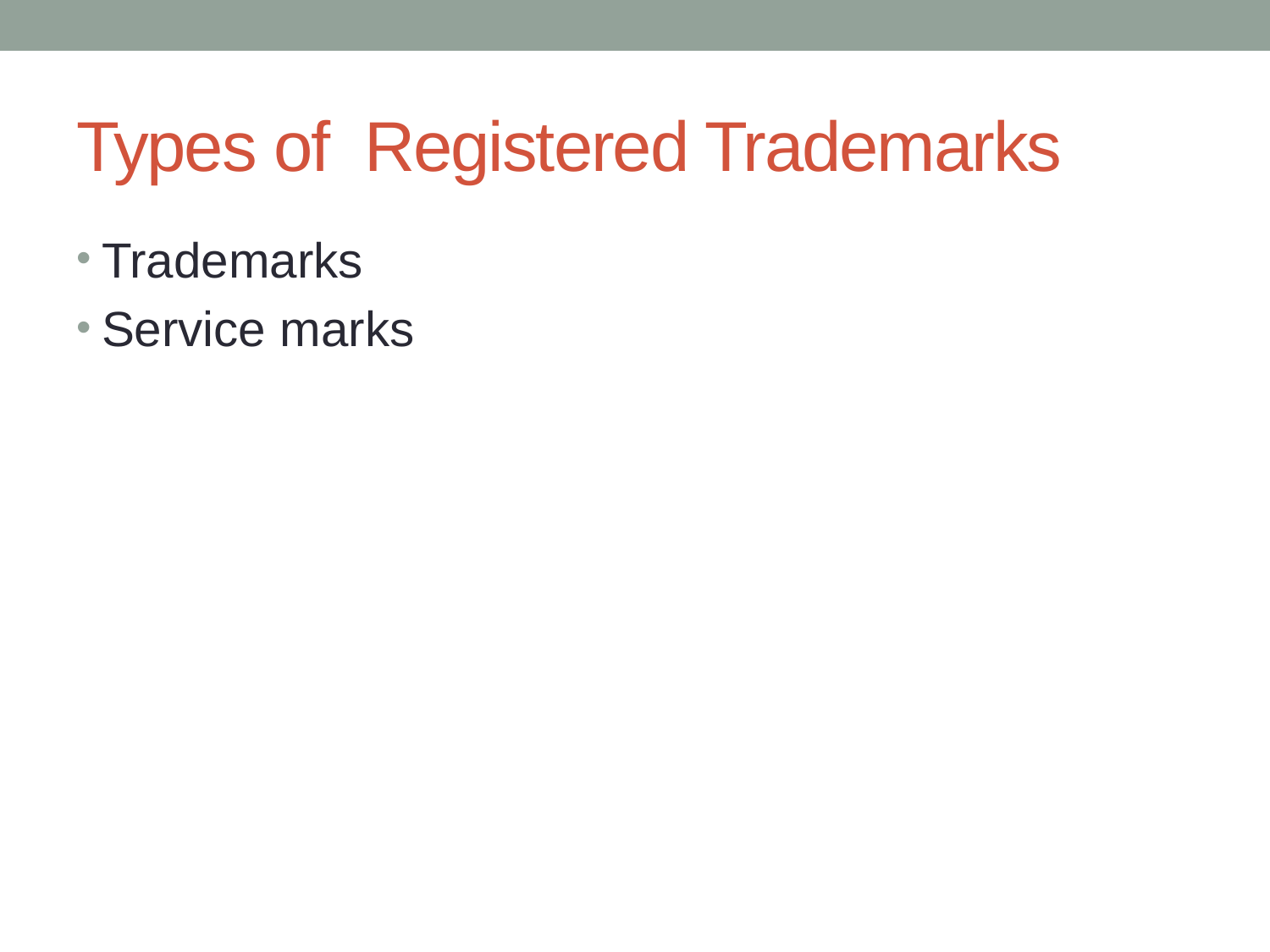

# Types of  Registered Trademarks
Trademarks
Service marks